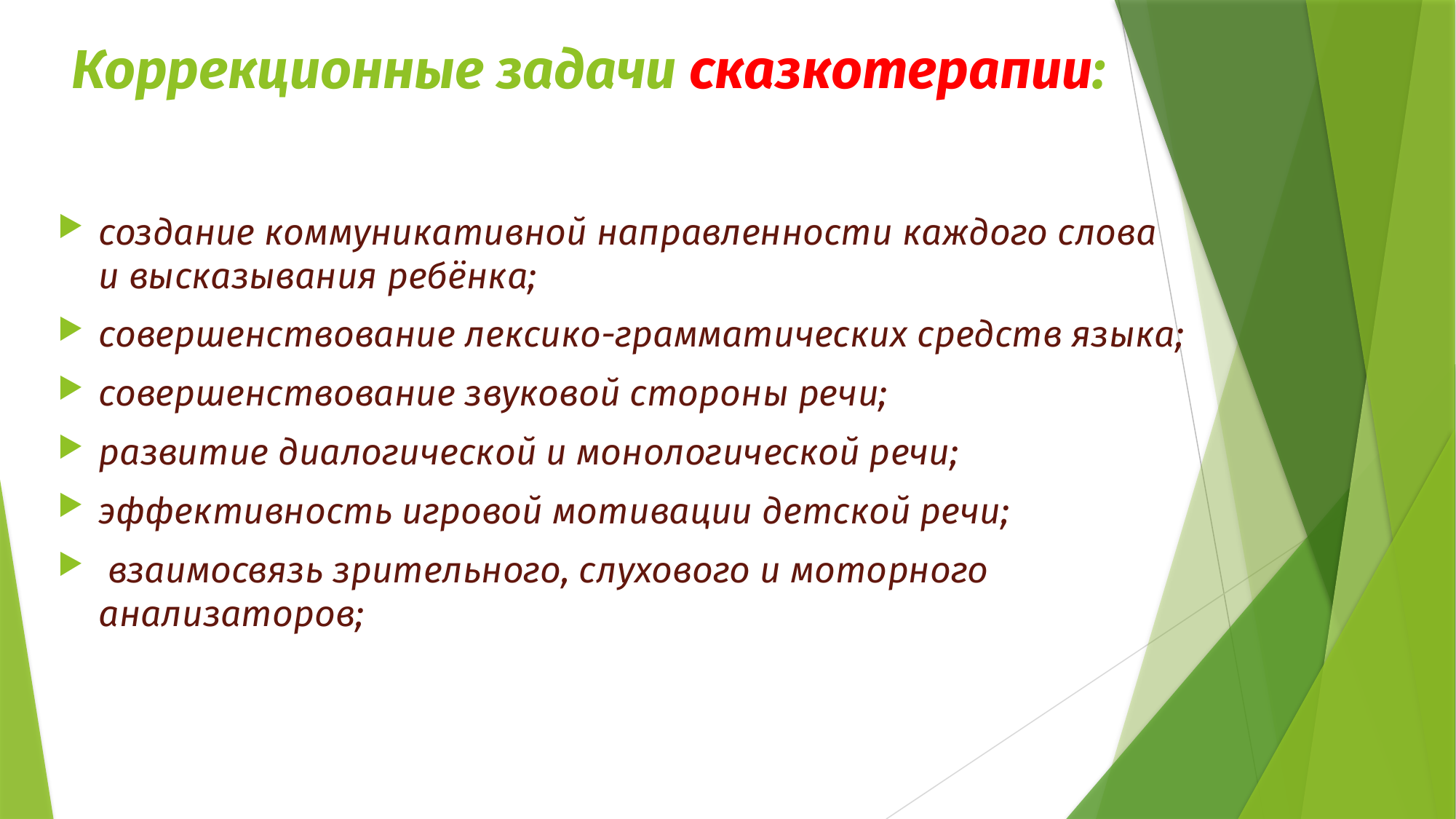

# Коррекционные задачи сказкотерапии:
создание коммуникативной направленности каждого слова и высказывания ребёнка;
совершенствование лексико-грамматических средств языка;
совершенствование звуковой стороны речи;
развитие диалогической и монологической речи;
эффективность игровой мотивации детской речи;
 взаимосвязь зрительного, слухового и моторного анализаторов;